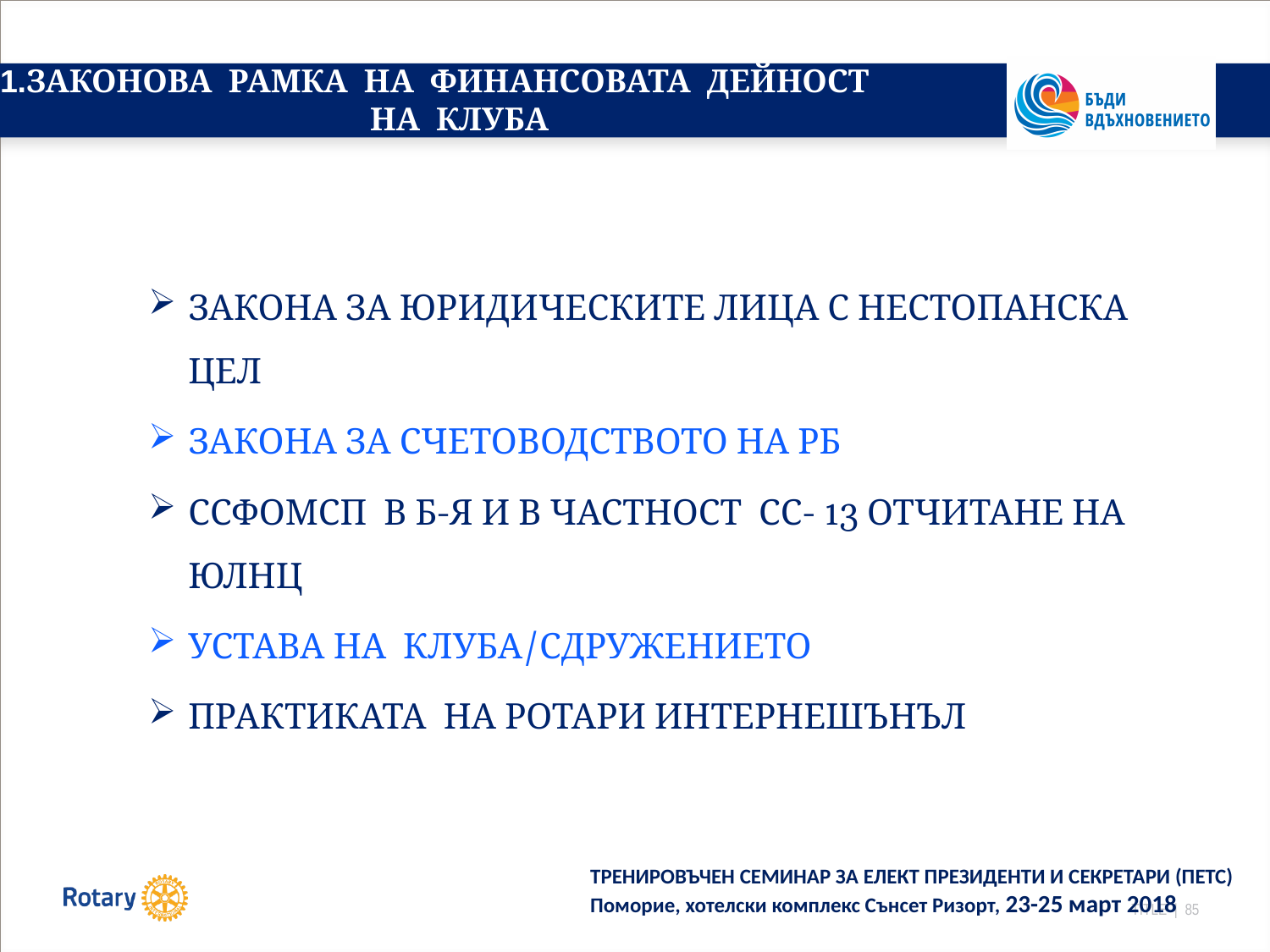

# 1.ЗАКОНОВА  РАМКА  НА  ФИНАНСОВАТА  ДЕЙНОСТ НА  КЛУБА

ЗАКОНА ЗА ЮРИДИЧЕСКИТЕ ЛИЦА С НЕСТОПАНСКА ЦЕЛ
ЗАКОНА ЗА СЧЕТОВОДСТВОТО НА РБ
ССФОМСП  В Б-Я И В ЧАСТНОСТ  СС- 13 ОТЧИТАНЕ НА ЮЛНЦ
УСТАВА НА  КЛУБА/СДРУЖЕНИЕТО
ПРАКТИКАТА  НА РОТАРИ ИНТЕРНЕШЪНЪЛ